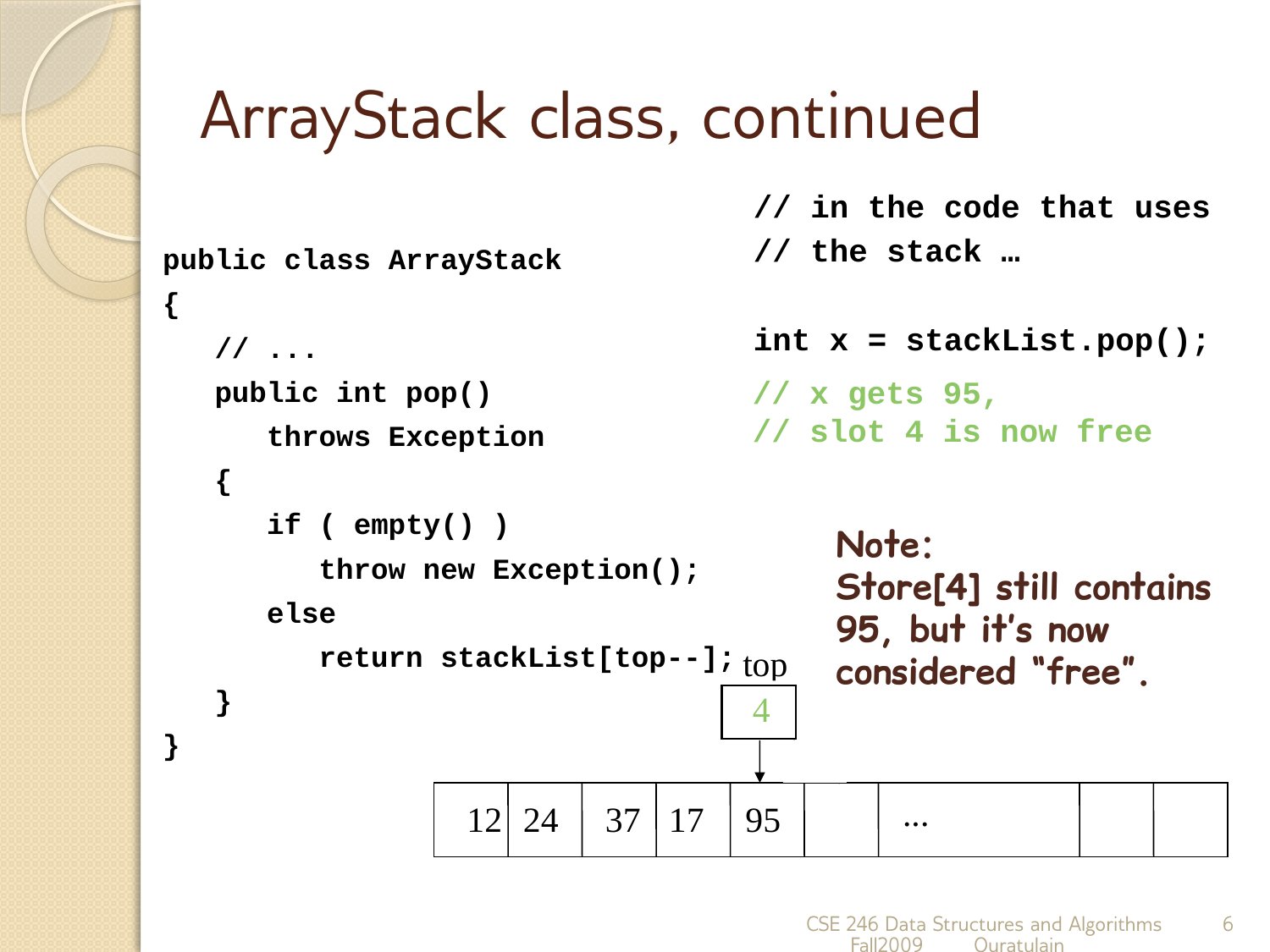

# ArrayStack class, continued
// in the code that uses
// the stack …

int x = stackList.pop();

public class ArrayStack
{
   // ...
   public int pop()
      throws Exception
   {
      if ( empty() )
         throw new Exception();
      else
         return stackList[top--];
   }
}
// x gets 95,
// slot 4 is now free
Note:
Store[4] still contains 95, but it’s now
considered “free”.
top
4
5

...
12
24
37
17
95
CSE 246 Data Structures and Algorithms          Fall2009        Quratulain
6